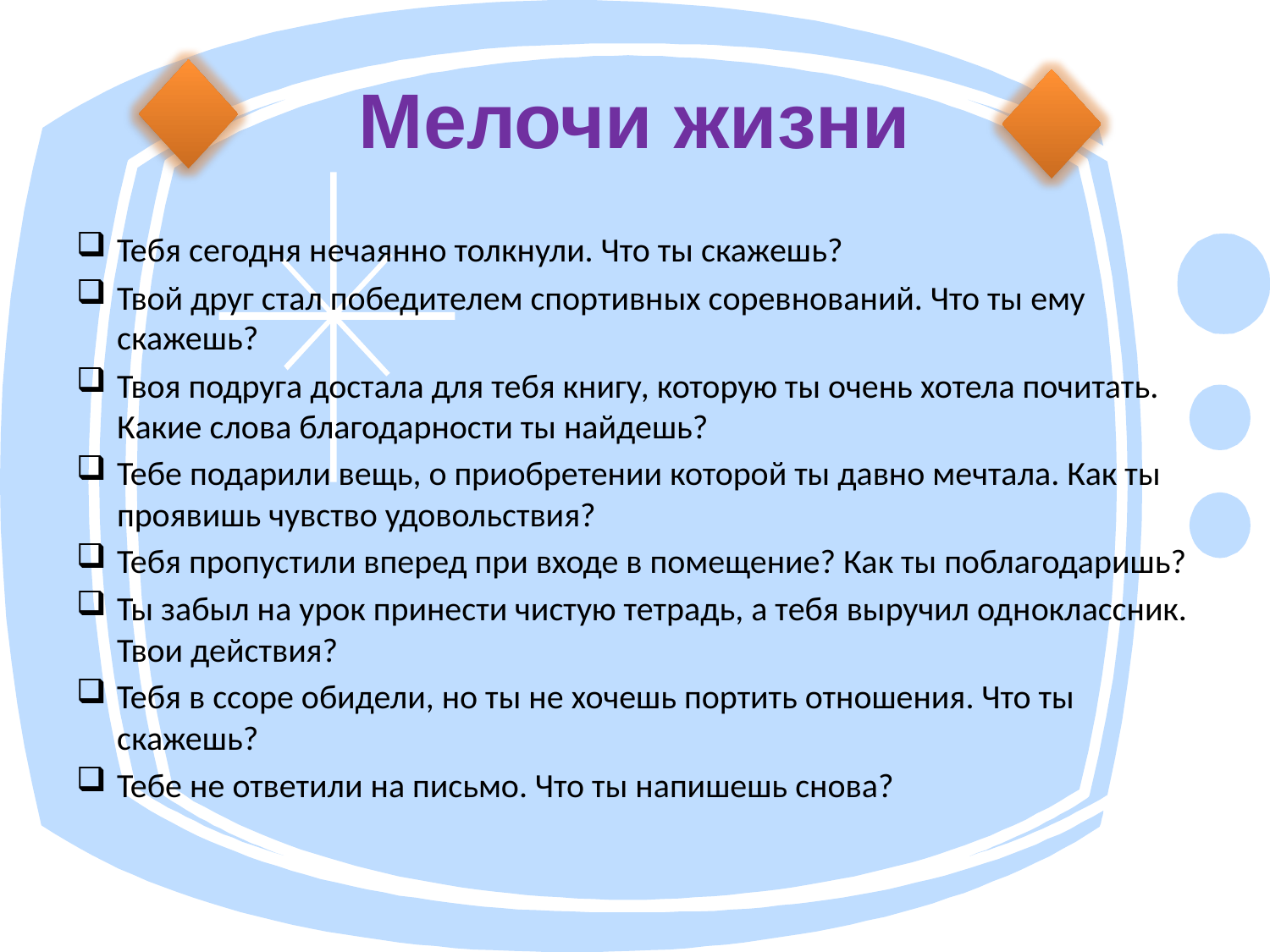

# Мелочи жизни

Тебя сегодня нечаянно толкнули. Что ты скажешь?
Твой друг стал победителем спортивных соревнований. Что ты ему скажешь?
Твоя подруга достала для тебя книгу, которую ты очень хотела почитать. Какие слова благодарности ты найдешь?
Тебе подарили вещь, о приобретении которой ты давно мечтала. Как ты проявишь чувство удовольствия?
Тебя пропустили вперед при входе в помещение? Как ты поблагодаришь?
Ты забыл на урок принести чистую тетрадь, а тебя выручил одноклассник. Твои действия?
Тебя в ссоре обидели, но ты не хочешь портить отношения. Что ты скажешь?
Тебе не ответили на письмо. Что ты напишешь снова?